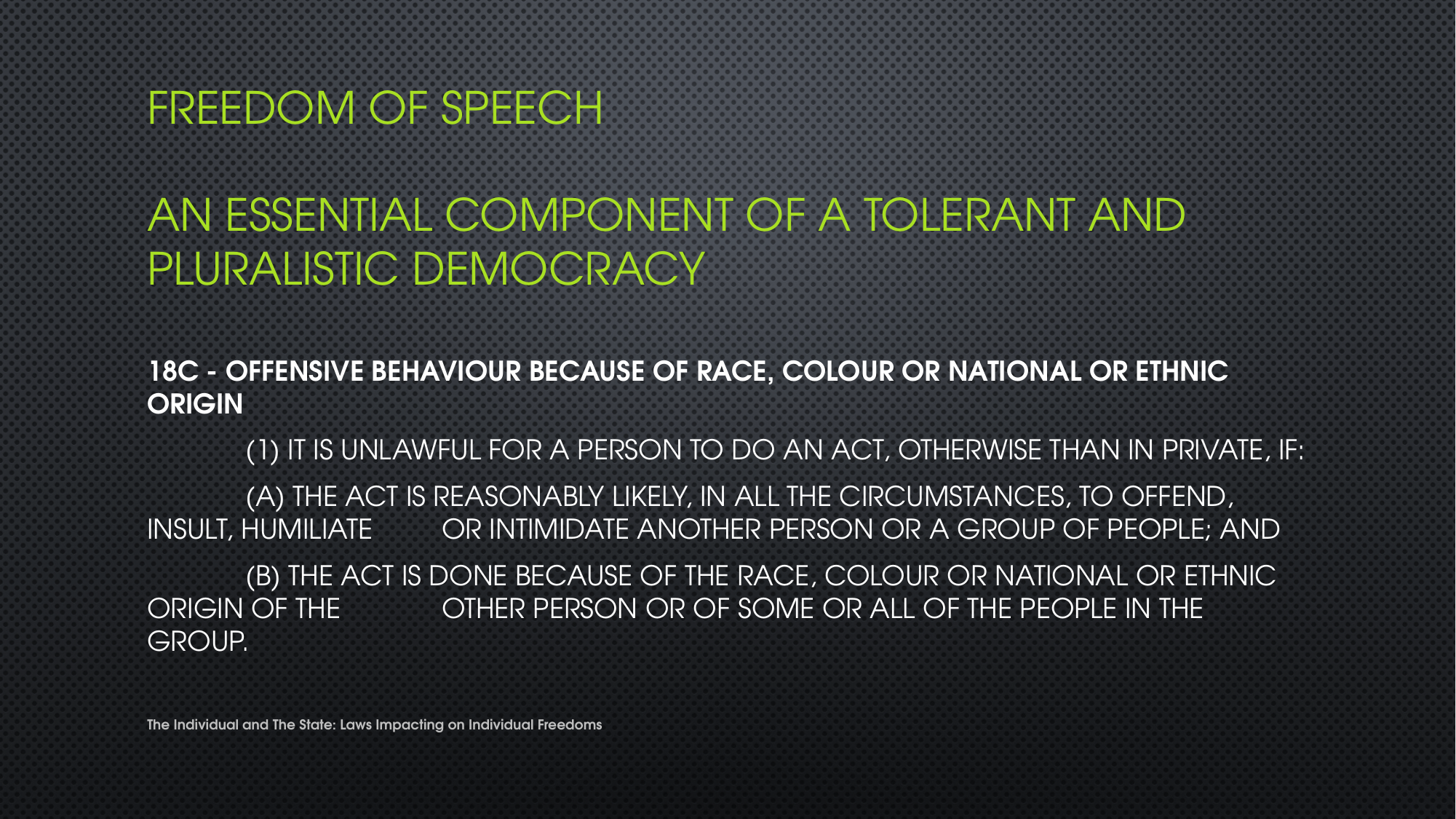

# Freedom of speech an essential component of a tolerant and pluralistic democracy
18C - Offensive behaviour because of race, colour or national or ethnic origin
	(1) It is unlawful for a person to do an act, otherwise than in private, if:
	(a) the act is reasonably likely, in all the circumstances, to offend, insult, humiliate 	or intimidate another person or a group of people; and
	(b) the act is done because of the race, colour or national or ethnic origin of the 	other person or of some or all of the people in the group.
The Individual and The State: Laws Impacting on Individual Freedoms